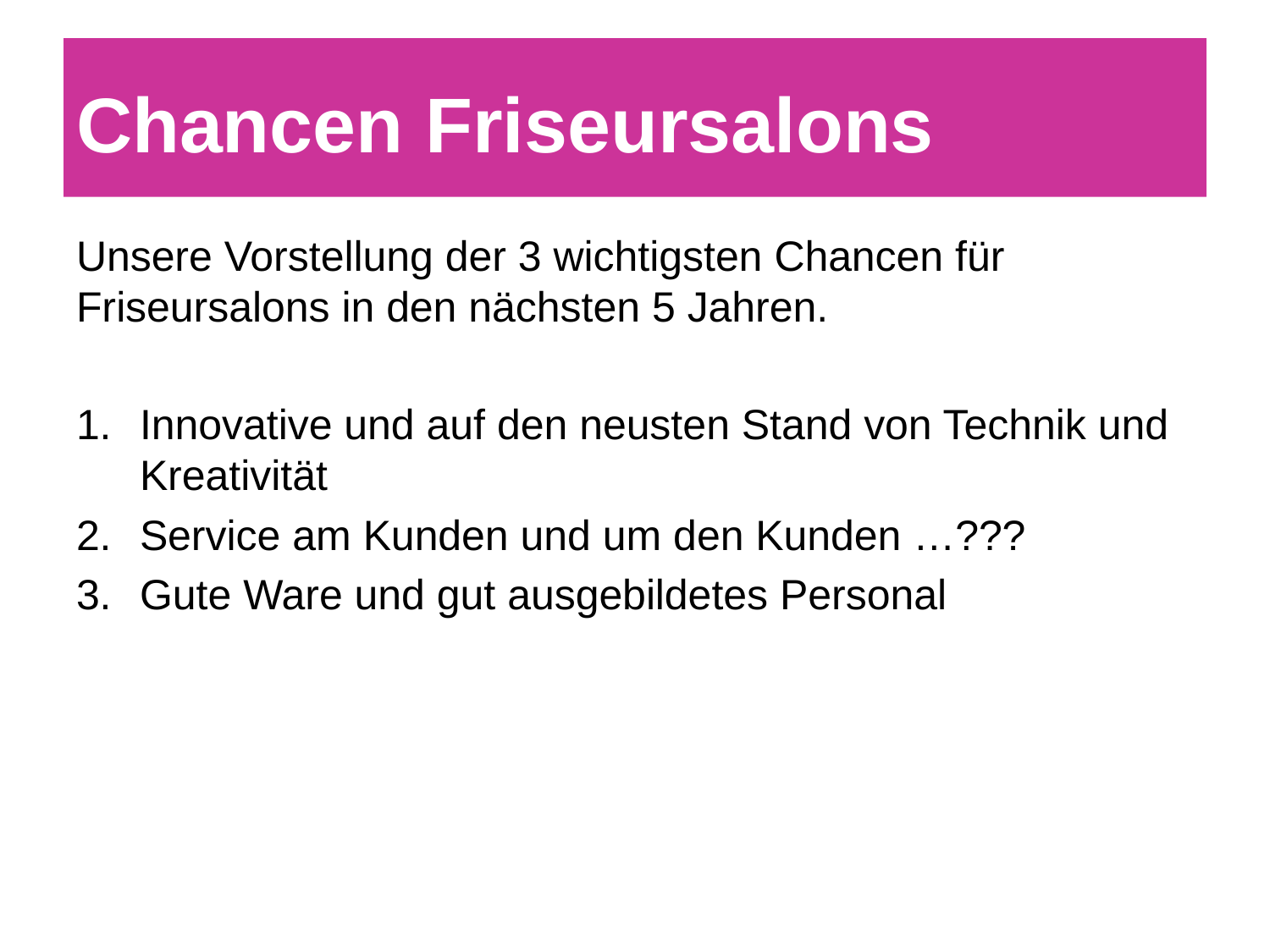

# Chancen Friseursalons
Unsere Vorstellung der 3 wichtigsten Chancen für Friseursalons in den nächsten 5 Jahren.

Innovative und auf den neusten Stand von Technik und Kreativität
Service am Kunden und um den Kunden …???
Gute Ware und gut ausgebildetes Personal